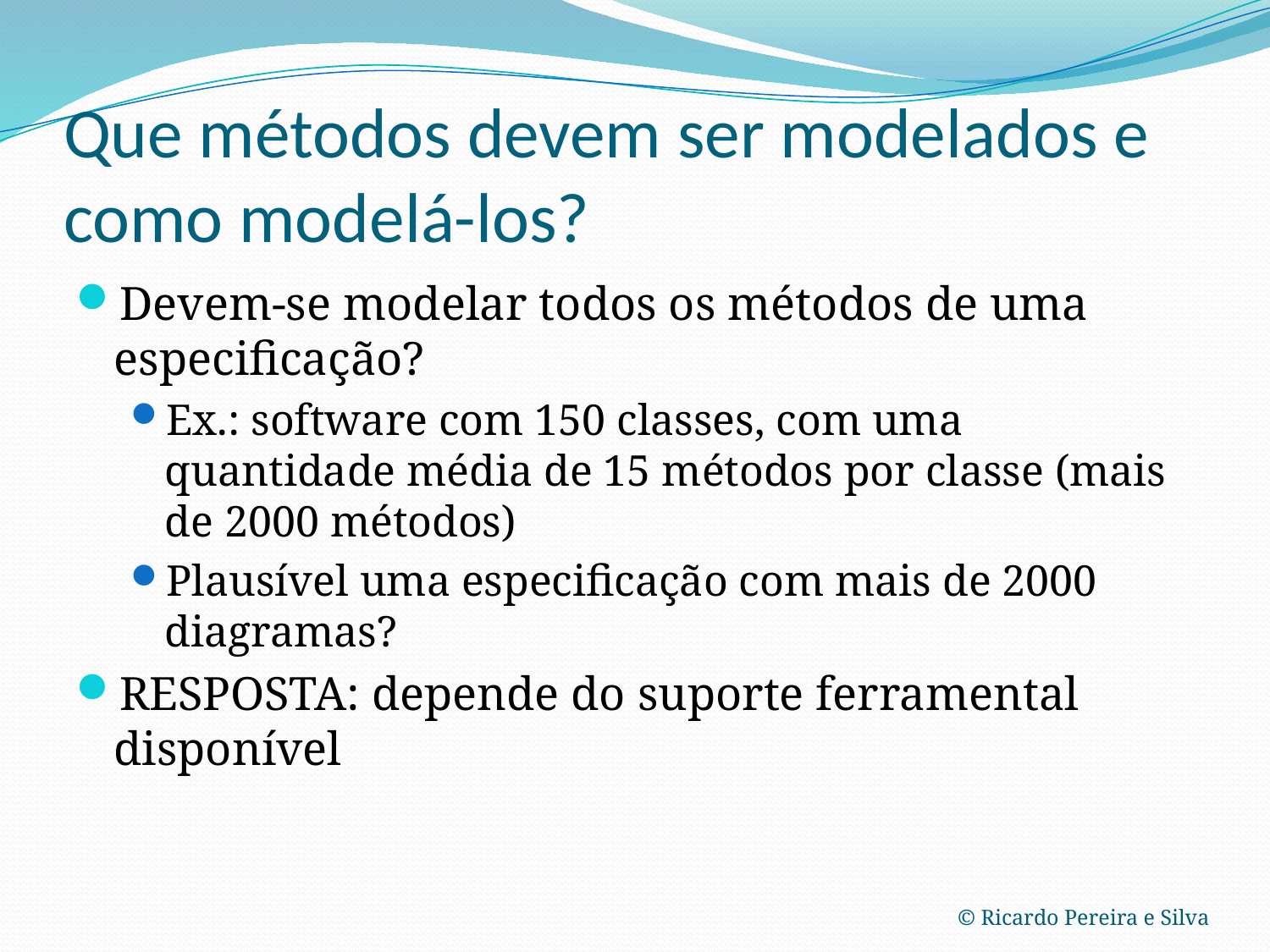

# Que métodos devem ser modelados e como modelá-los?
Devem-se modelar todos os métodos de uma especificação?
Ex.: software com 150 classes, com uma quantidade média de 15 métodos por classe (mais de 2000 métodos)
Plausível uma especificação com mais de 2000 diagramas?
RESPOSTA: depende do suporte ferramental disponível

© Ricardo Pereira e Silva